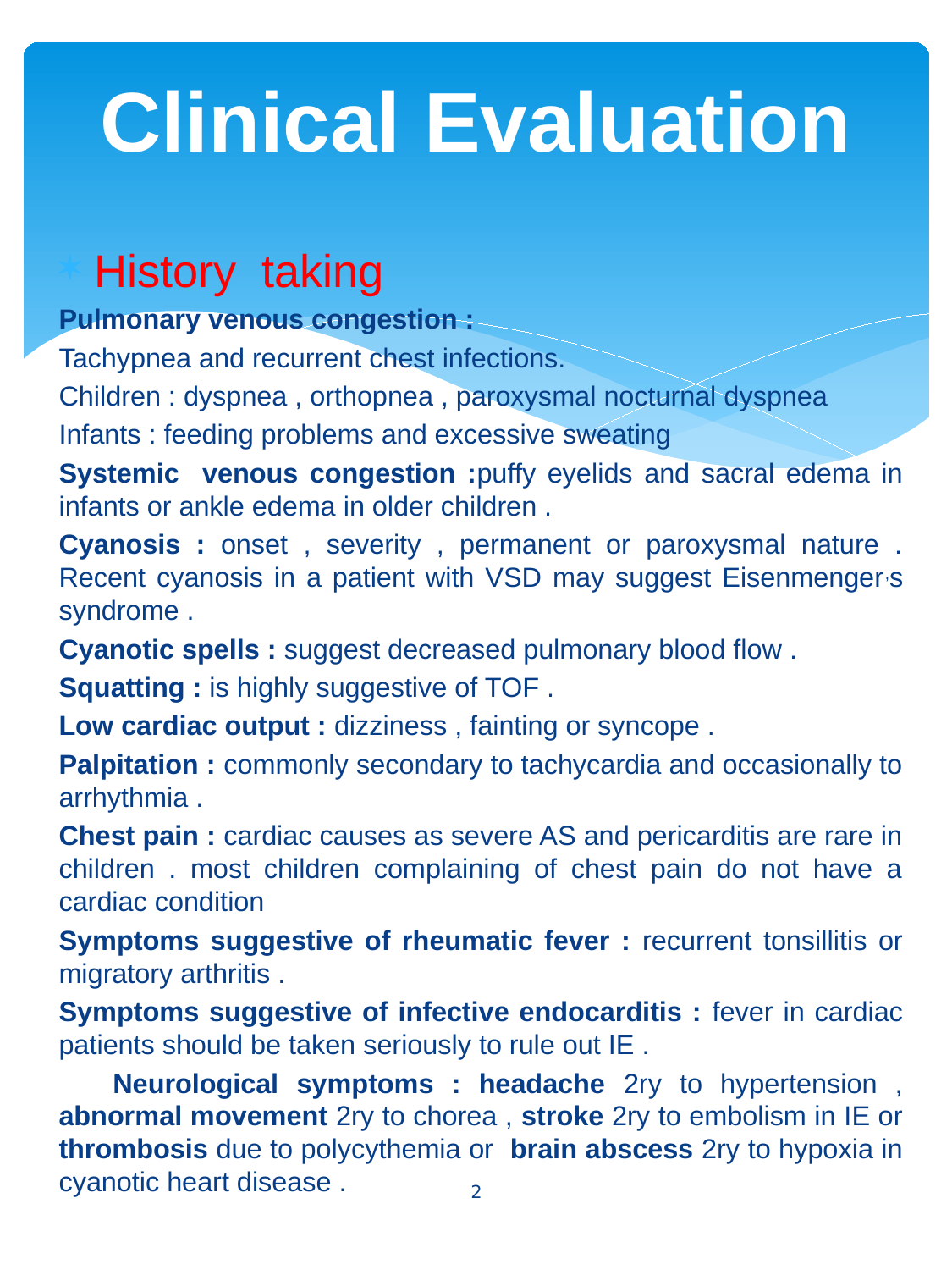

# Clinical Evaluation
History  taking
Pulmonary venous congestion :
Tachypnea and recurrent chest infections.
Children : dyspnea , orthopnea , paroxysmal nocturnal dyspnea
Infants : feeding problems and excessive sweating
Systemic  venous congestion :puffy eyelids and sacral edema in infants or ankle edema in older children .
Cyanosis : onset , severity , permanent or paroxysmal nature . Recent cyanosis in a patient with VSD may suggest Eisenmenger,s syndrome .
Cyanotic spells : suggest decreased pulmonary blood flow .
Squatting : is highly suggestive of TOF .
Low cardiac output : dizziness , fainting or syncope .
Palpitation : commonly secondary to tachycardia and occasionally to arrhythmia .
Chest pain : cardiac causes as severe AS and pericarditis are rare in children . most children complaining of chest pain do not have a cardiac condition
Symptoms suggestive of rheumatic fever : recurrent tonsillitis or migratory arthritis .
Symptoms suggestive of infective endocarditis : fever in cardiac patients should be taken seriously to rule out IE .
   Neurological symptoms : headache 2ry to hypertension , abnormal movement 2ry to chorea , stroke 2ry to embolism in IE or thrombosis due to polycythemia or  brain abscess 2ry to hypoxia in cyanotic heart disease .

2